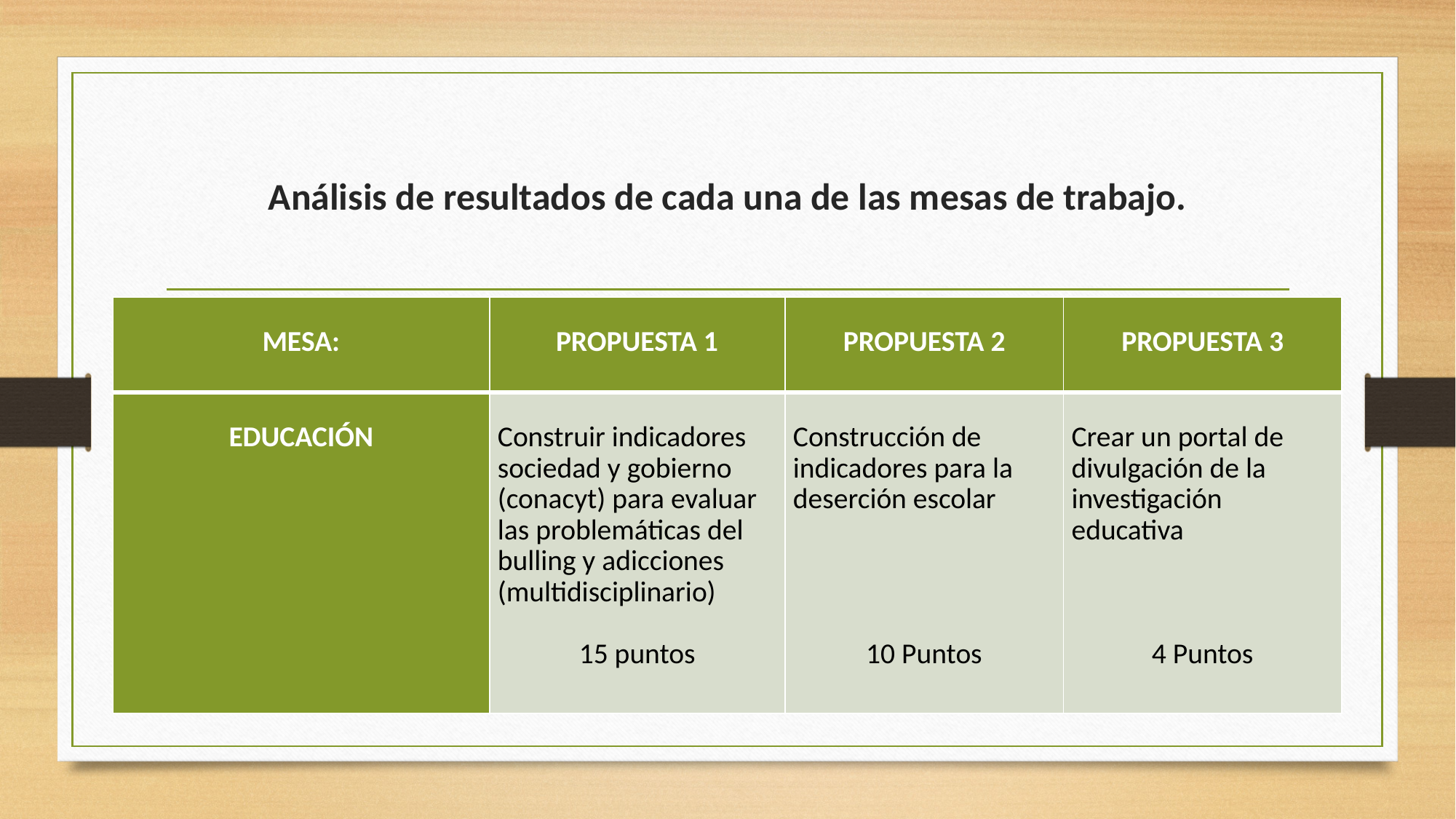

# Análisis de resultados de cada una de las mesas de trabajo.
| MESA: | PROPUESTA 1 | PROPUESTA 2 | PROPUESTA 3 |
| --- | --- | --- | --- |
| EDUCACIÓN | Construir indicadores sociedad y gobierno (conacyt) para evaluar las problemáticas del bulling y adicciones (multidisciplinario)   15 puntos | Construcción de indicadores para la deserción escolar         10 Puntos | Crear un portal de divulgación de la investigación educativa       4 Puntos |